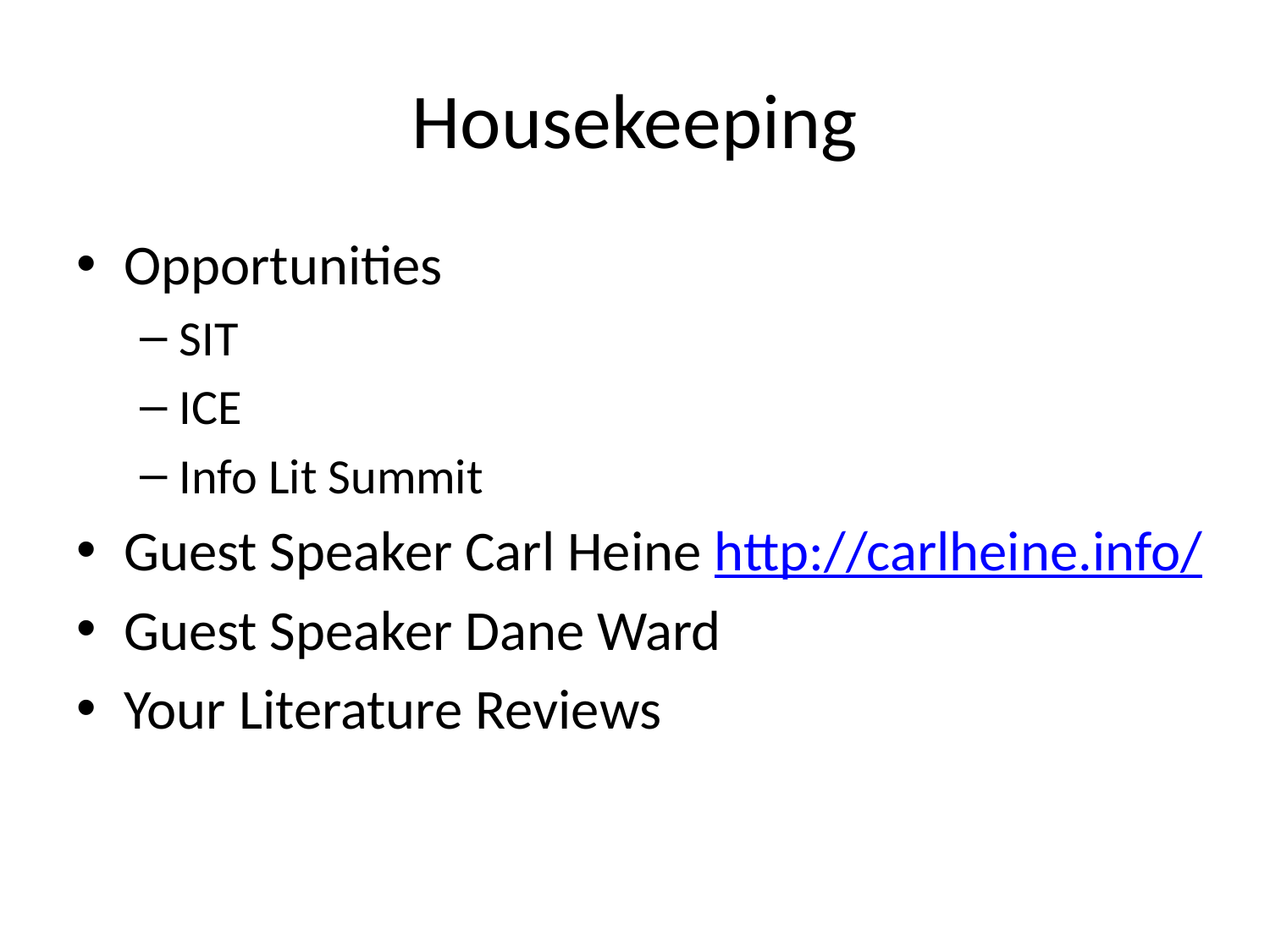

# Housekeeping
Opportunities
SIT
ICE
Info Lit Summit
Guest Speaker Carl Heine http://carlheine.info/
Guest Speaker Dane Ward
Your Literature Reviews